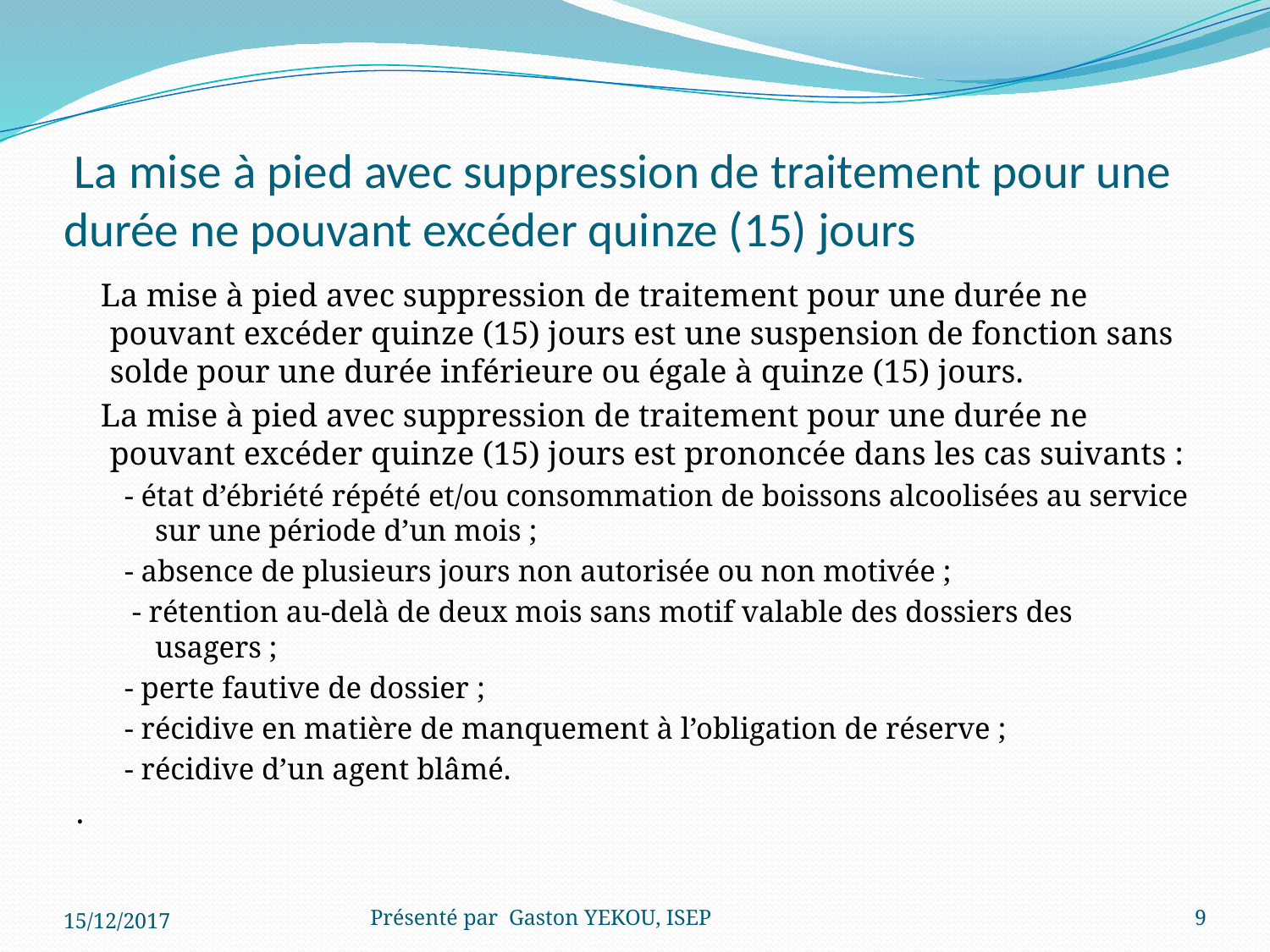

# La mise à pied avec suppression de traitement pour une durée ne pouvant excéder quinze (15) jours
   La mise à pied avec suppression de traitement pour une durée ne pouvant excéder quinze (15) jours est une suspension de fonction sans solde pour une durée inférieure ou égale à quinze (15) jours.
   La mise à pied avec suppression de traitement pour une durée ne pouvant excéder quinze (15) jours est prononcée dans les cas suivants :
- état d’ébriété répété et/ou consommation de boissons alcoolisées au service sur une période d’un mois ;
- absence de plusieurs jours non autorisée ou non motivée ;
 - rétention au-delà de deux mois sans motif valable des dossiers des usagers ;
- perte fautive de dossier ;
- récidive en matière de manquement à l’obligation de réserve ;
- récidive d’un agent blâmé.
.

15/12/2017
Présenté par  Gaston YEKOU, ISEP
9